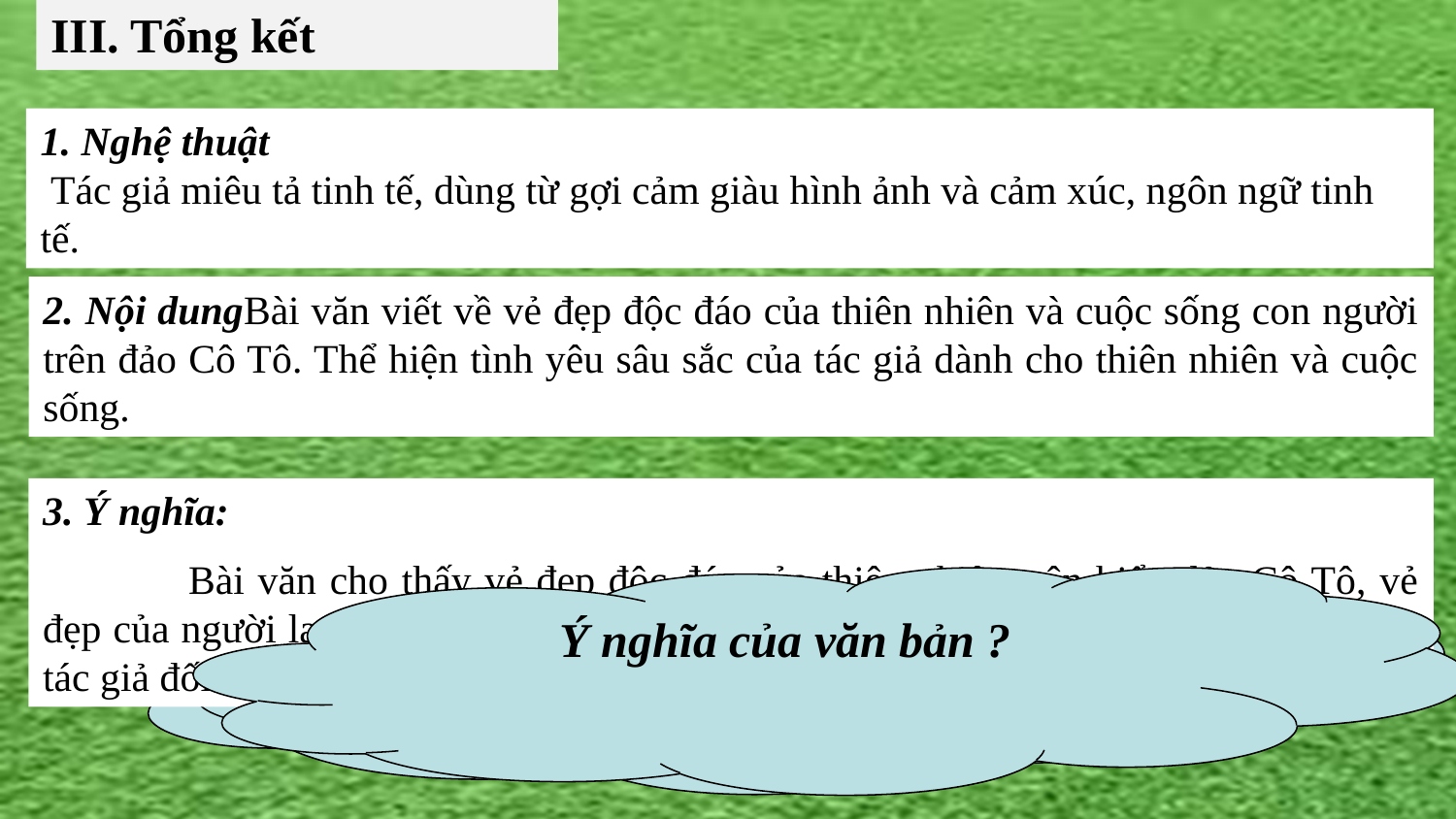

III. Tổng kết
1. Nghệ thuật
 Tác giả miêu tả tinh tế, dùng từ gợi cảm giàu hình ảnh và cảm xúc, ngôn ngữ tinh tế.

2. Nội dungBài văn viết về vẻ đẹp độc đáo của thiên nhiên và cuộc sống con người trên đảo Cô Tô. Thể hiện tình yêu sâu sắc của tác giả dành cho thiên nhiên và cuộc sống.
3. Ý nghĩa:
	Bài văn cho thấy vẻ đẹp độc đáo của thiên nhiên trên biển đảo Cô Tô, vẻ đẹp của người lao động trên vùng đảo này. Qua đó thấy được tình cảm yêu quý của tác giả đối với mảnh đất quê hương.
Em có nhận xét gì về cách quan sát và nghệ thuật tả cảnh của tác giả?
Đoạn kí giúp em hiều gì về thiên nhiên và con người trên đảo Cô Tô?
Ý nghĩa của văn bản ?